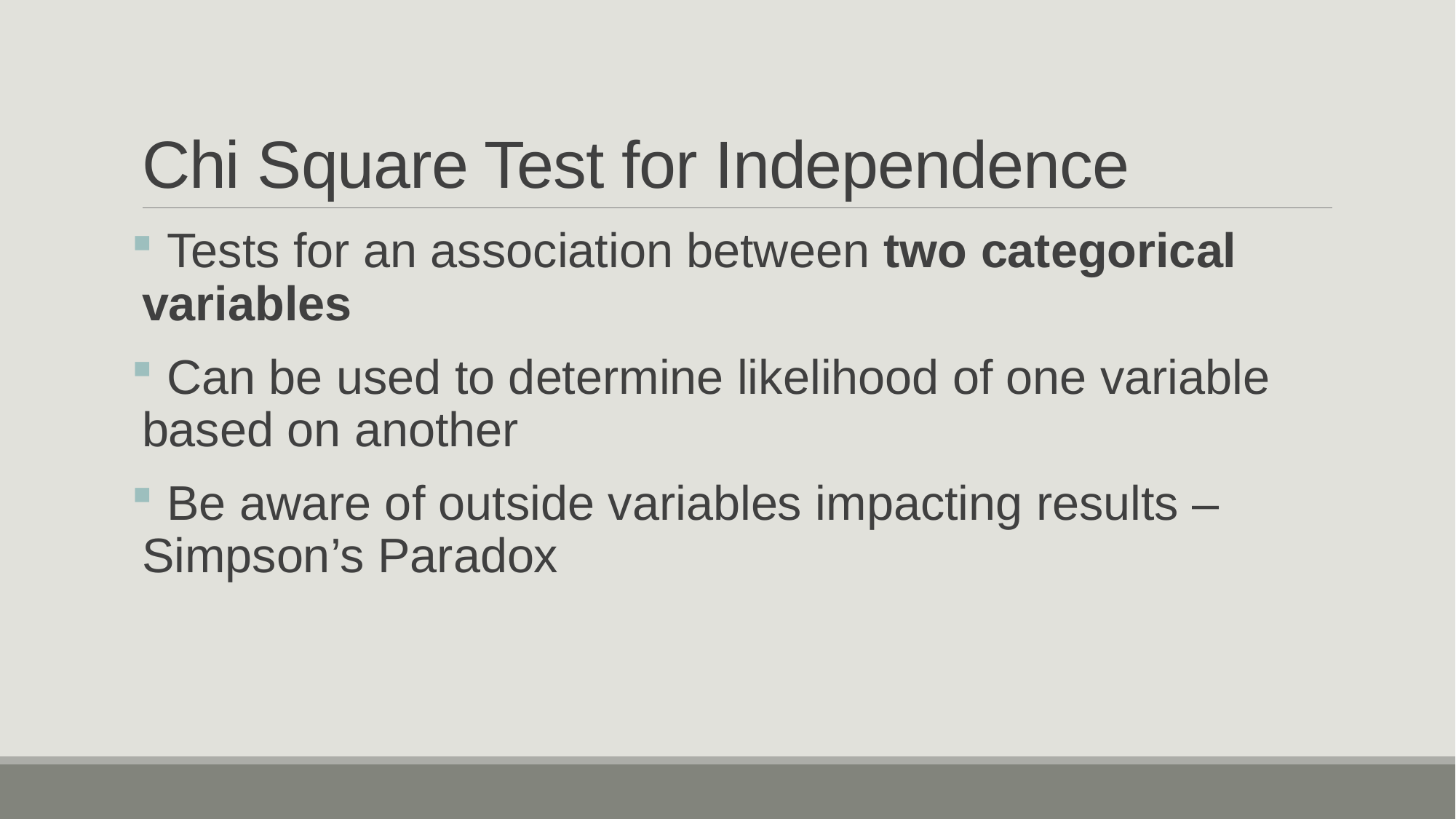

# Chi Square Test for Independence
 Tests for an association between two categorical variables
 Can be used to determine likelihood of one variable based on another
 Be aware of outside variables impacting results – Simpson’s Paradox